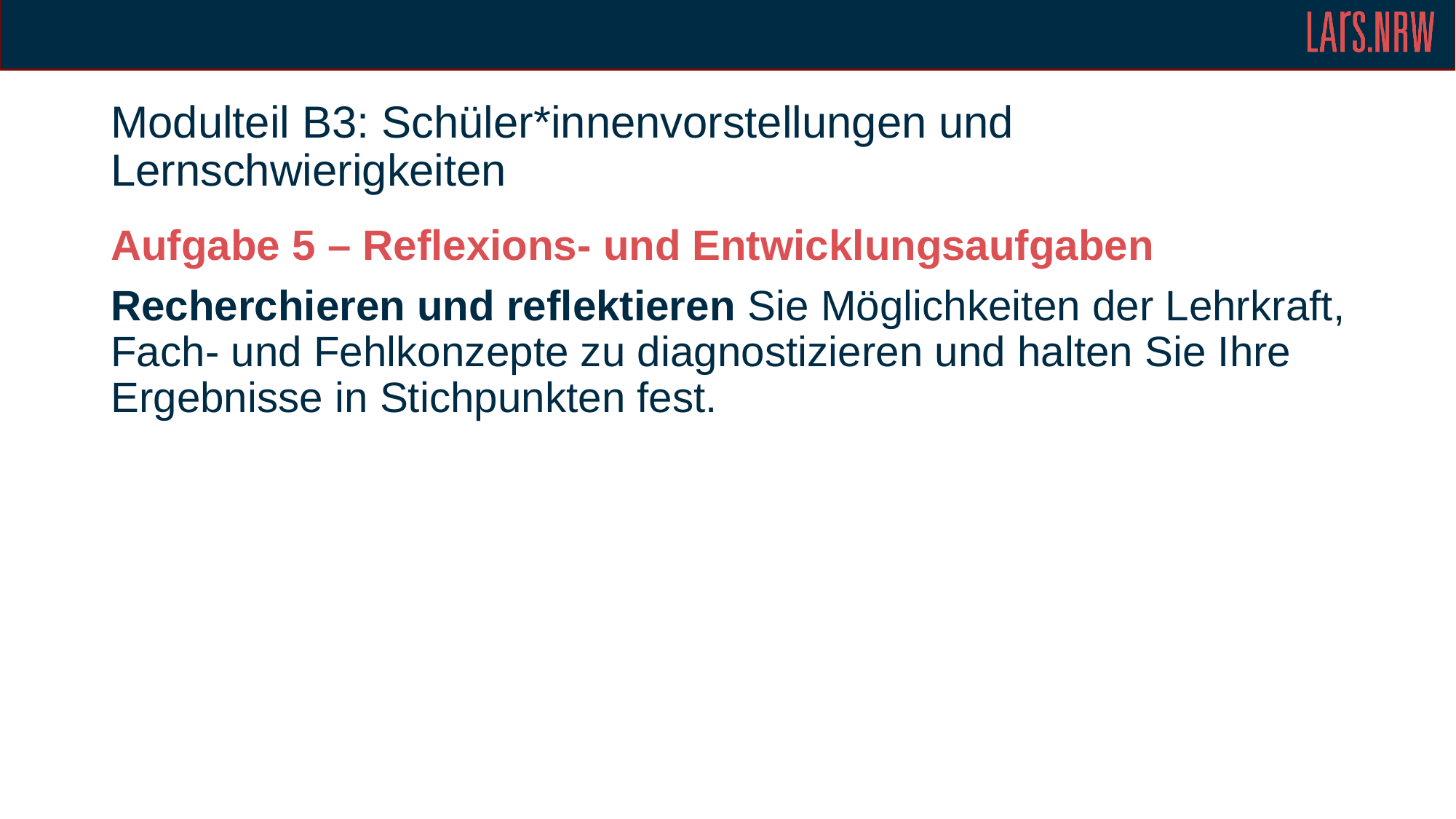

# Modulteil B3: Schüler*innenvorstellungen und Lernschwierigkeiten
Aufgabe 5 – Reflexions- und Entwicklungsaufgaben
Recherchieren und reflektieren Sie Möglichkeiten der Lehrkraft, Fach- und Fehlkonzepte zu diagnostizieren und halten Sie Ihre Ergebnisse in Stichpunkten fest.